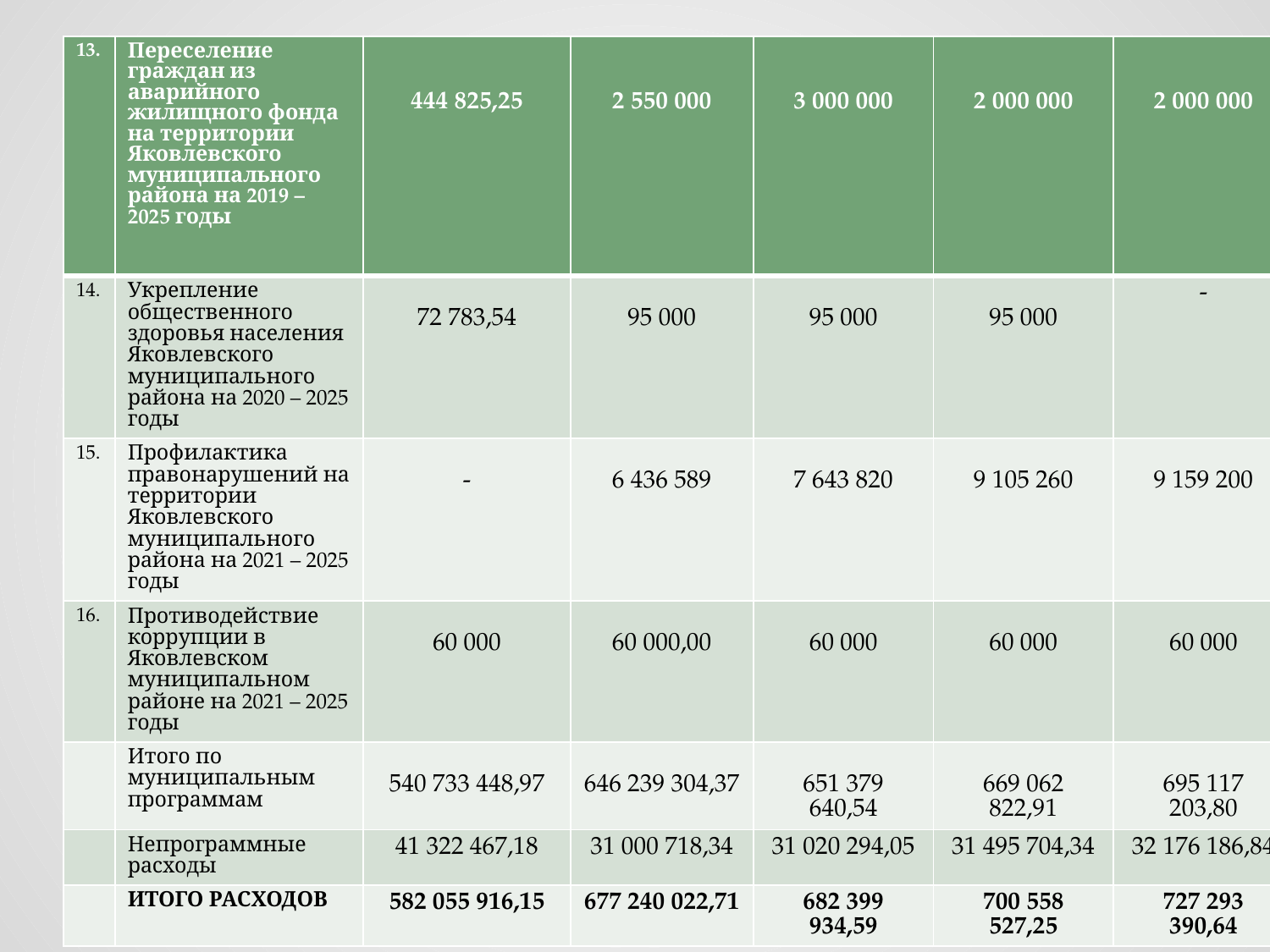

| 13. | Переселение граждан из аварийного жилищного фонда на территории Яковлевского муниципального района на 2019 – 2025 годы | 444 825,25 | 2 550 000 | 3 000 000 | 2 000 000 | 2 000 000 |
| --- | --- | --- | --- | --- | --- | --- |
| 14. | Укрепление общественного здоровья населения Яковлевского муниципального района на 2020 – 2025 годы | 72 783,54 | 95 000 | 95 000 | 95 000 | - |
| 15. | Профилактика правонарушений на территории Яковлевского муниципального района на 2021 – 2025 годы | - | 6 436 589 | 7 643 820 | 9 105 260 | 9 159 200 |
| 16. | Противодействие коррупции в Яковлевском муниципальном районе на 2021 – 2025 годы | 60 000 | 60 000,00 | 60 000 | 60 000 | 60 000 |
|  | Итого по муниципальным программам | 540 733 448,97 | 646 239 304,37 | 651 379 640,54 | 669 062 822,91 | 695 117 203,80 |
|  | Непрограммные расходы | 41 322 467,18 | 31 000 718,34 | 31 020 294,05 | 31 495 704,34 | 32 176 186,84 |
|  | ИТОГО РАСХОДОВ | 582 055 916,15 | 677 240 022,71 | 682 399 934,59 | 700 558 527,25 | 727 293 390,64 |